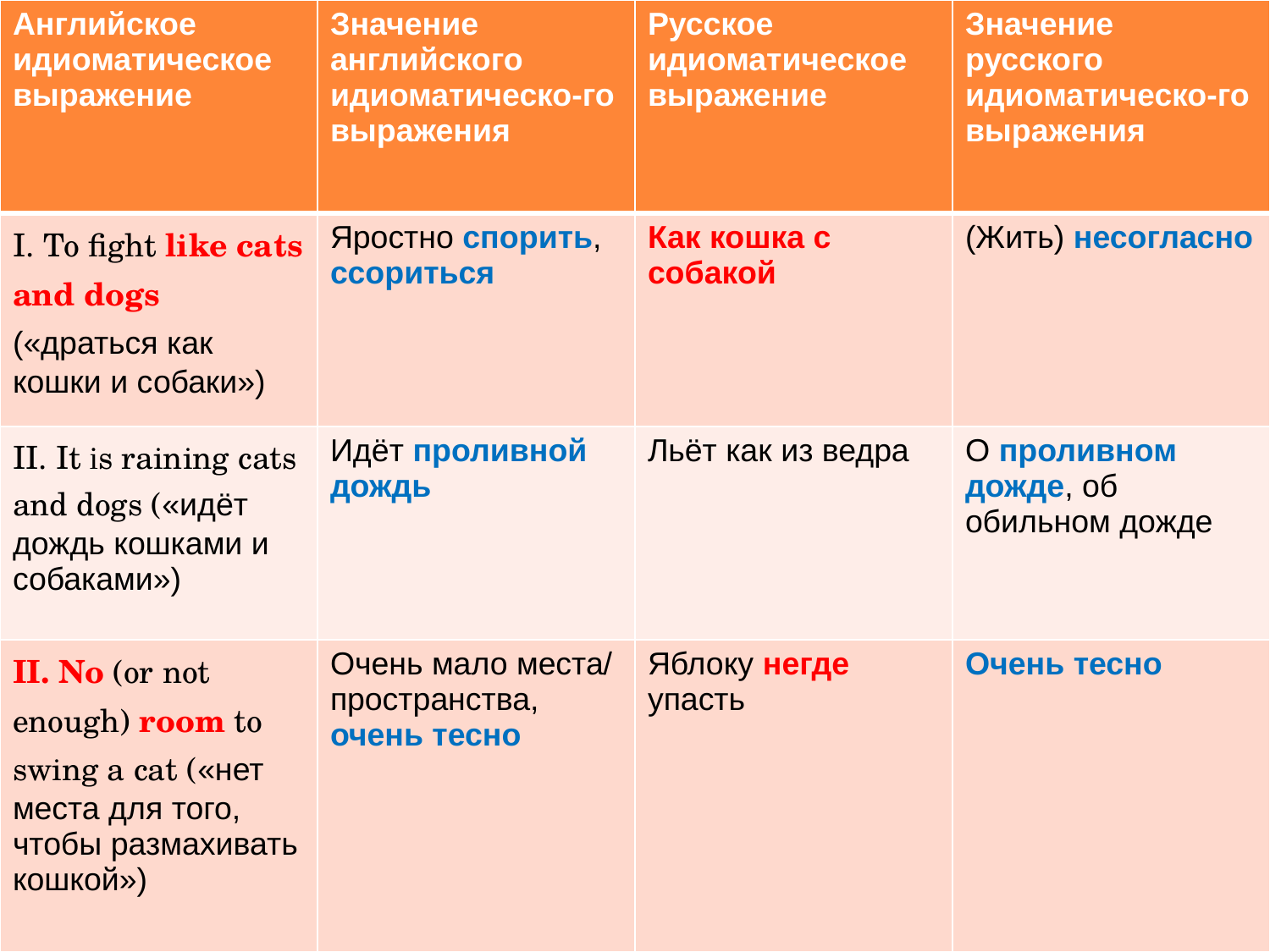

| Английское идиоматическое выражение | Значение английского идиоматическо-го выражения | Русское идиоматическое выражение | Значение русского идиоматическо-го выражения |
| --- | --- | --- | --- |
| I. To fight like cats and dogs («драться как кошки и собаки») | Яростно спорить, ссориться | Как кошка с собакой | (Жить) несогласно |
| II. It is raining cats and dogs («идёт дождь кошками и собаками») | Идёт проливной дождь | Льёт как из ведра | О проливном дожде, об обильном дожде |
| II. No (or not enough) room to swing a cat («нет места для того, чтобы размахивать кошкой») | Очень мало места/ пространства, очень тесно | Яблоку негде упасть | Очень тесно |